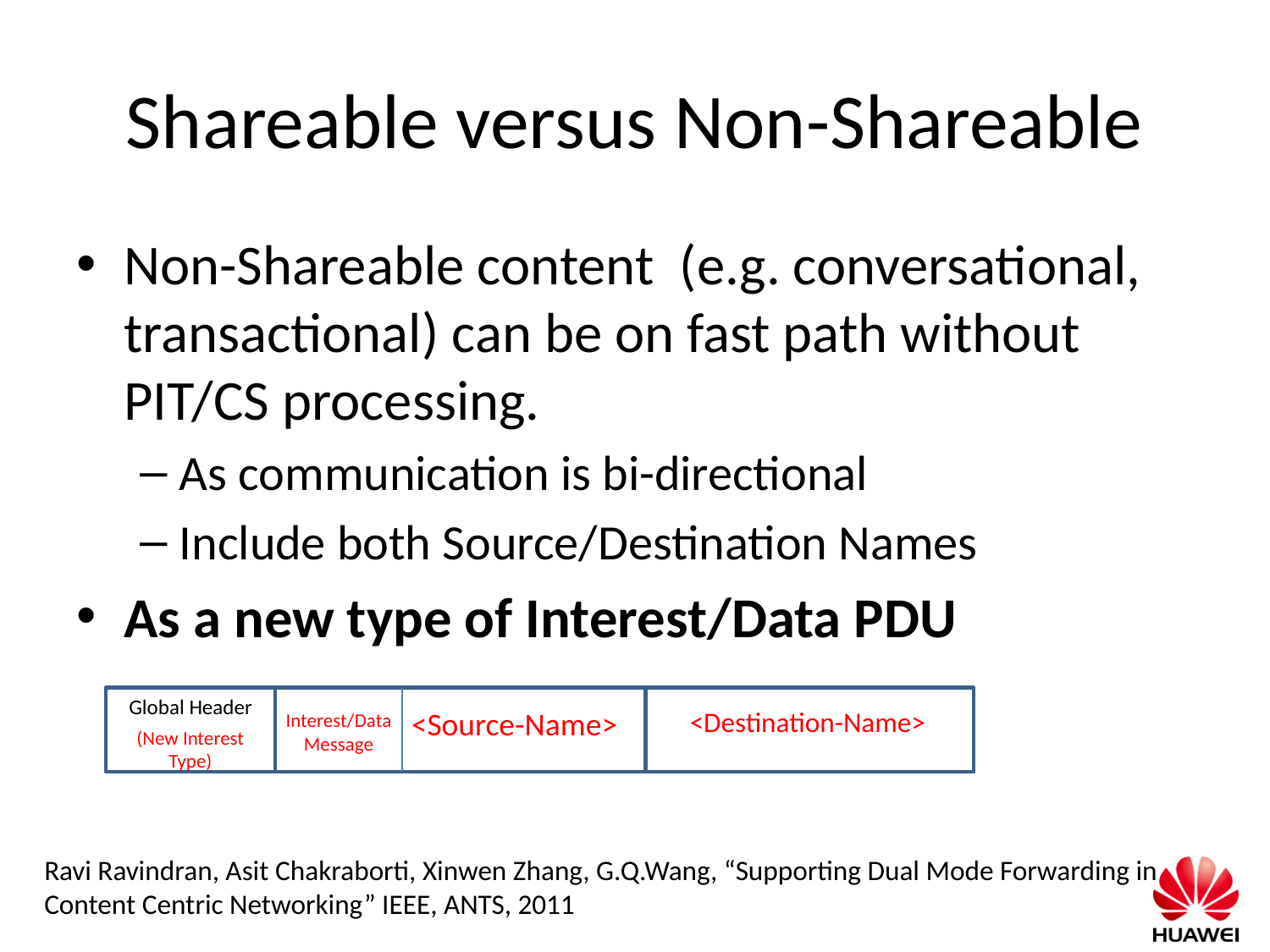

# Shareable versus Non-Shareable
Non-Shareable content  (e.g. conversational, transactional) can be on fast path without PIT/CS processing.
As communication is bi-directional
Include both Source/Destination Names
As a new type of Interest/Data PDU

Global Header

 <Source-Name>
<Destination-Name>
Interest/Data Message
(New Interest Type)
Ravi Ravindran, Asit Chakraborti, Xinwen Zhang, G.Q.Wang, “Supporting Dual Mode Forwarding in Content Centric Networking” IEEE, ANTS, 2011